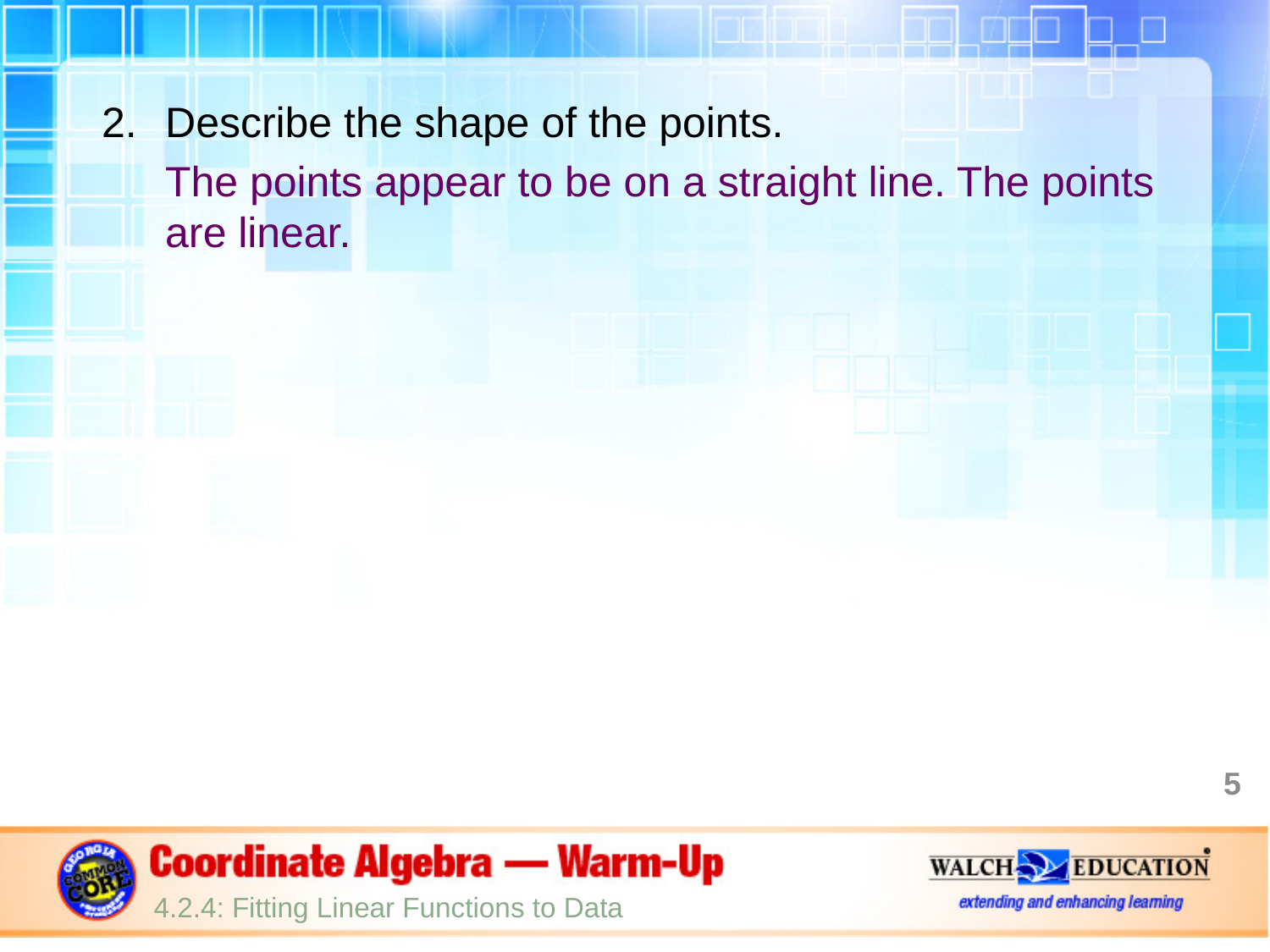

Describe the shape of the points.
The points appear to be on a straight line. The points are linear.
5
4.2.4: Fitting Linear Functions to Data